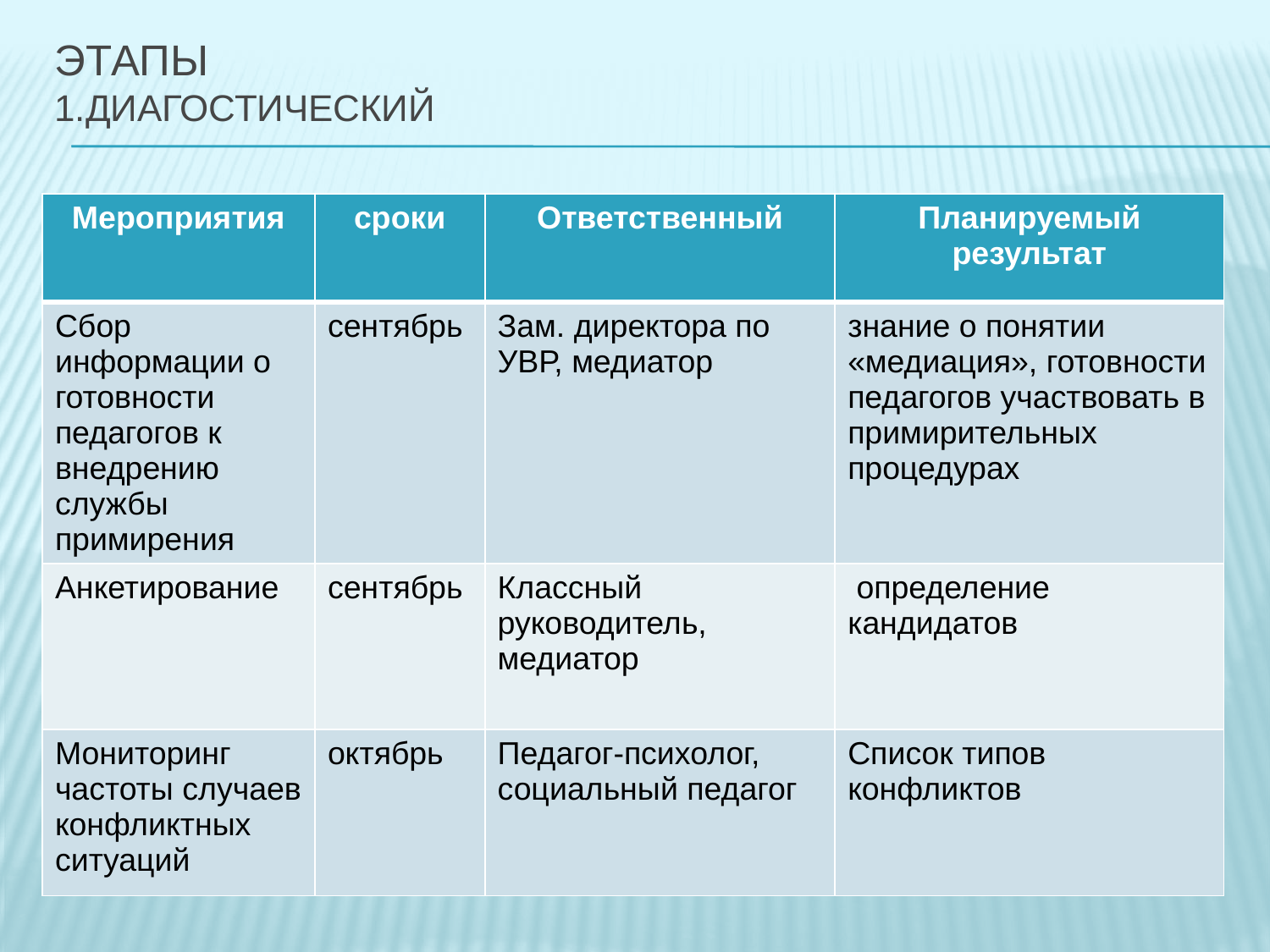

# Этапы 1.Диагостический
| Мероприятия | сроки | Ответственный | Планируемый результат |
| --- | --- | --- | --- |
| Сбор информации о готовности педагогов к внедрению службы примирения | сентябрь | Зам. директора по УВР, медиатор | знание о понятии «медиация», готовности педагогов участвовать в примирительных процедурах |
| Анкетирование | сентябрь | Классный руководитель, медиатор | определение кандидатов |
| Мониторинг частоты случаев конфликтных ситуаций | октябрь | Педагог-психолог, социальный педагог | Список типов конфликтов |